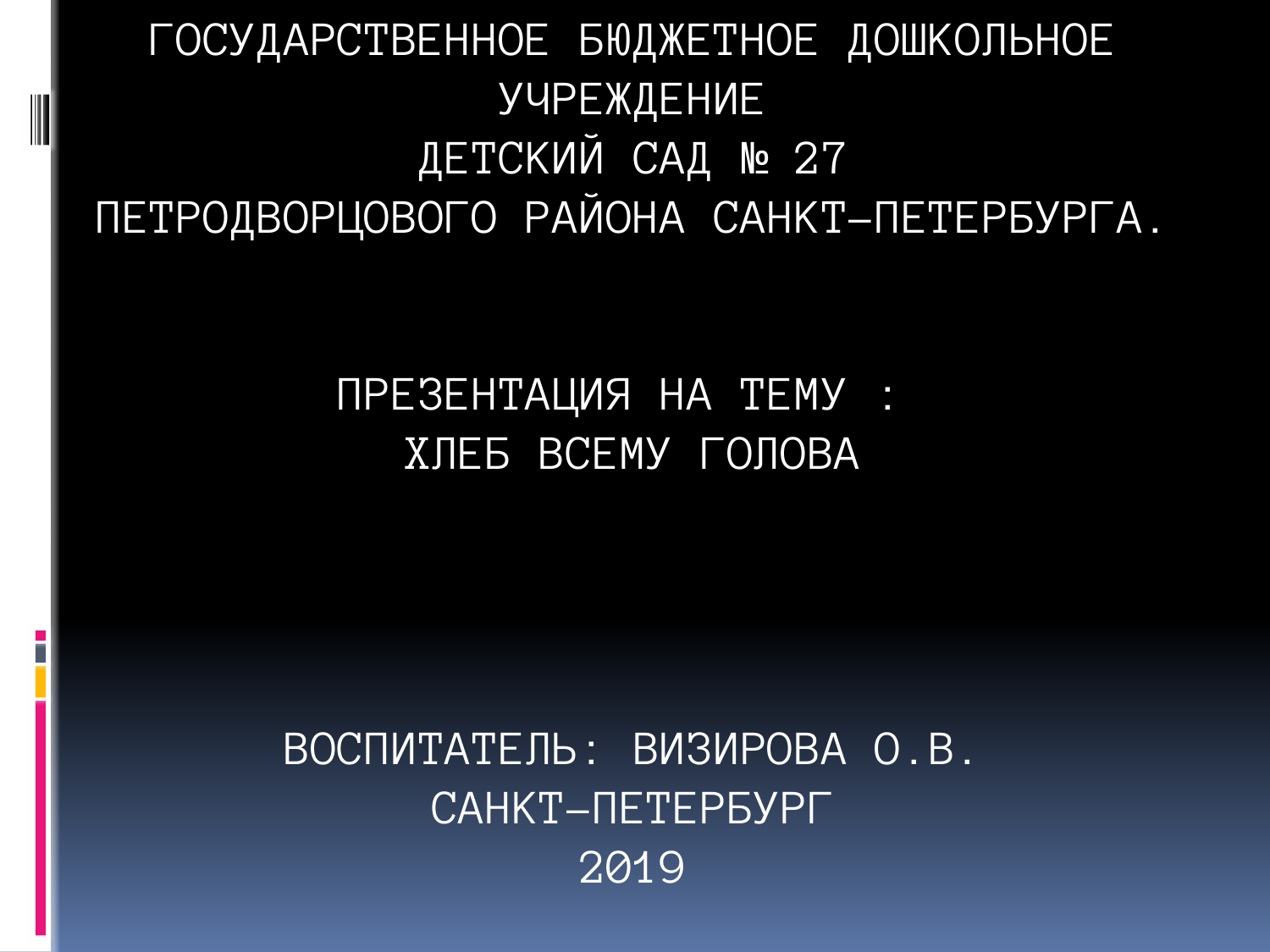

# Государственное бюджетное дошкольное учреждение Детский сад № 27 Петродворцового района Санкт-Петербурга. Презентация на тему : хлеб всему голова Воспитатель: Визирова О.В. Санкт-Петербург 2019